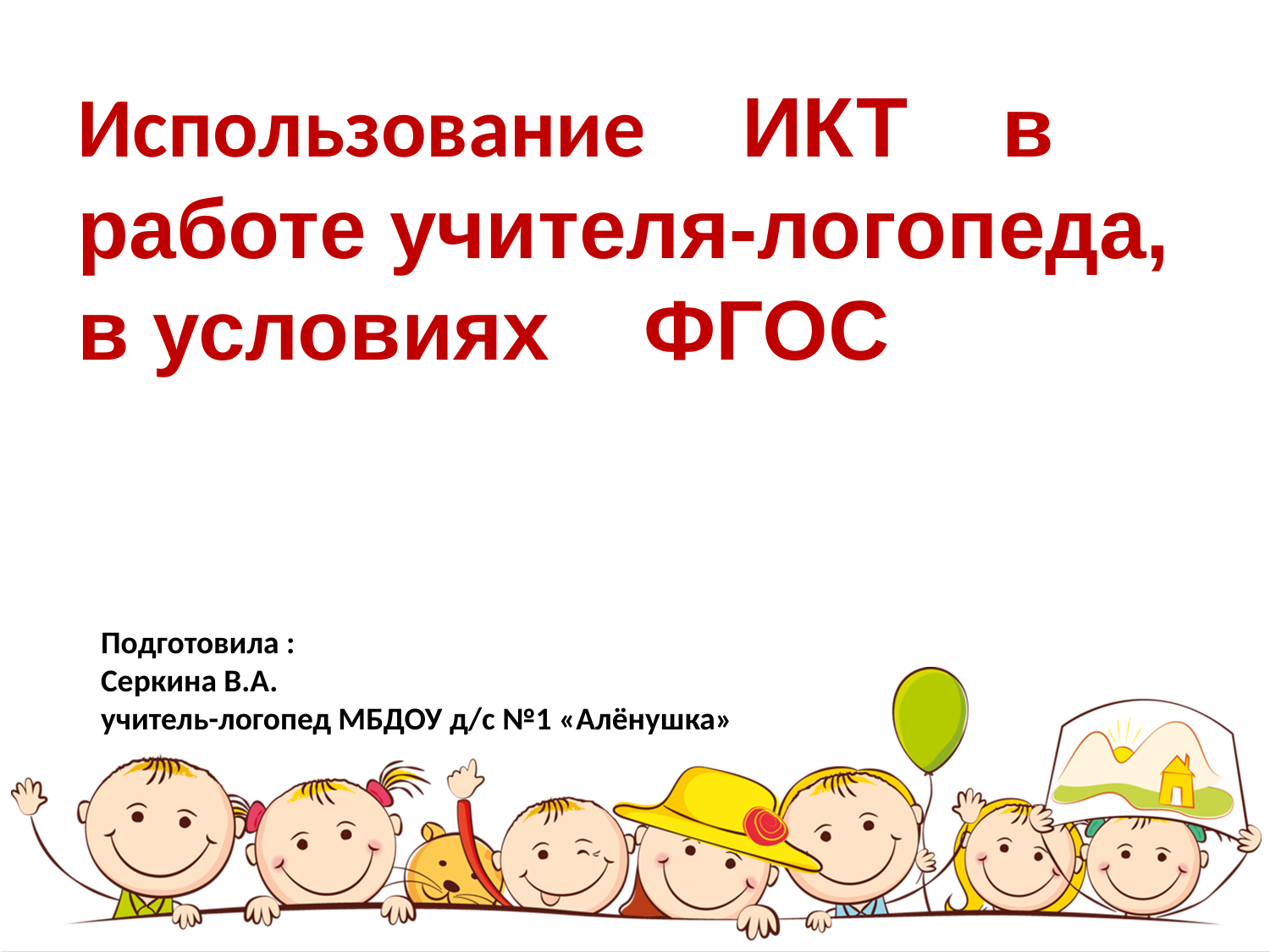

Использование     ИКТ    в работе учителя-логопеда, в условиях    ФГОС
Подготовила :
Серкина В.А.
учитель-логопед МБДОУ д/с №1 «Алёнушка»